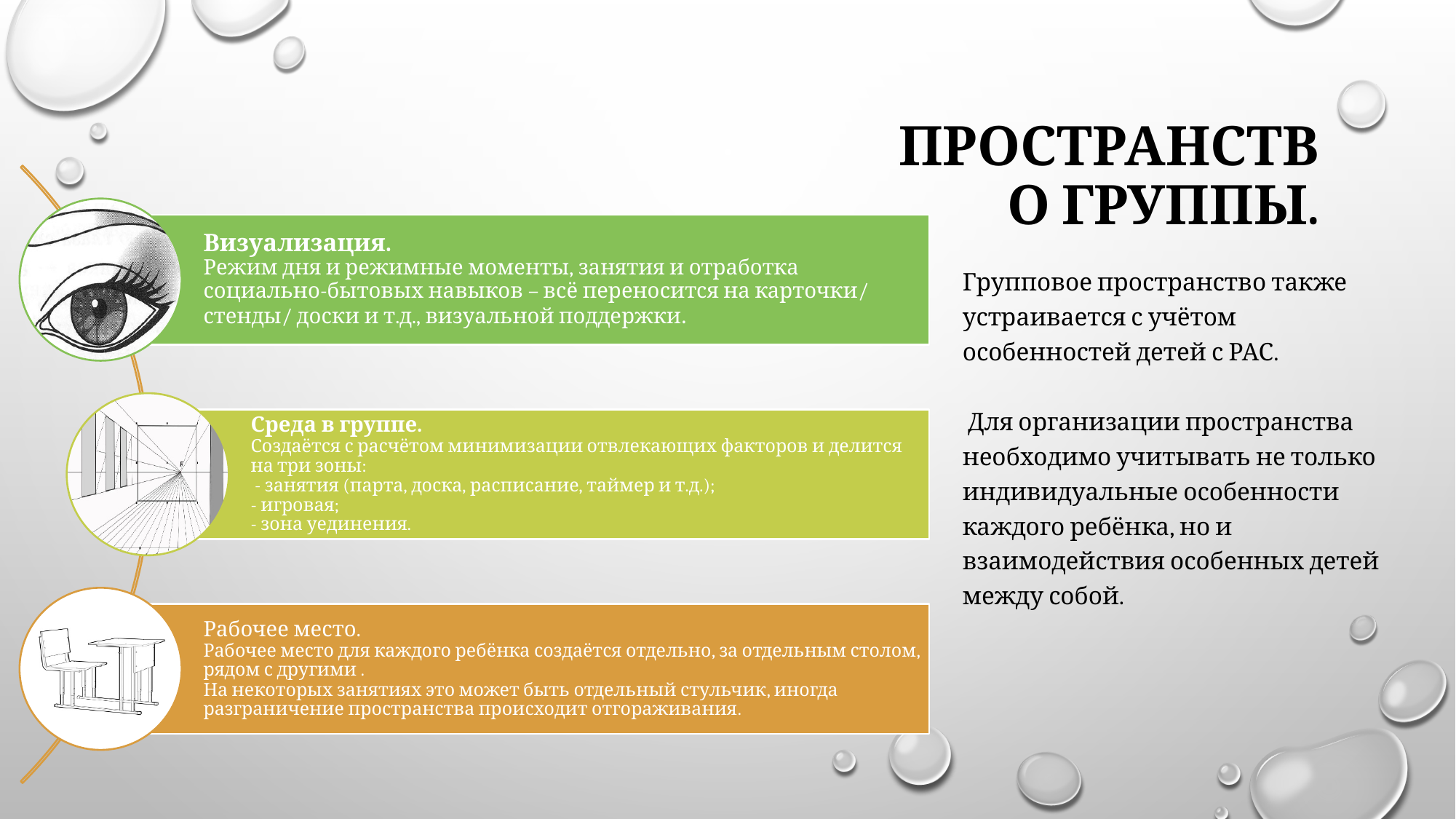

# Пространство группы.
Визуализация.
Режим дня и режимные моменты, занятия и отработка социально-бытовых навыков – всё переносится на карточки/ стенды/ доски и т.д., визуальной поддержки.
Среда в группе.
Создаётся с расчётом минимизации отвлекающих факторов и делится на три зоны:
 - занятия (парта, доска, расписание, таймер и т.д.);
- игровая;
- зона уединения.
Рабочее место.
Рабочее место для каждого ребёнка создаётся отдельно, за отдельным столом, рядом с другими .
На некоторых занятиях это может быть отдельный стульчик, иногда разграничение пространства происходит отгораживания.
Групповое пространство также устраивается с учётом особенностей детей с РАС.
 Для организации пространства необходимо учитывать не только индивидуальные особенности каждого ребёнка, но и взаимодействия особенных детей между собой.